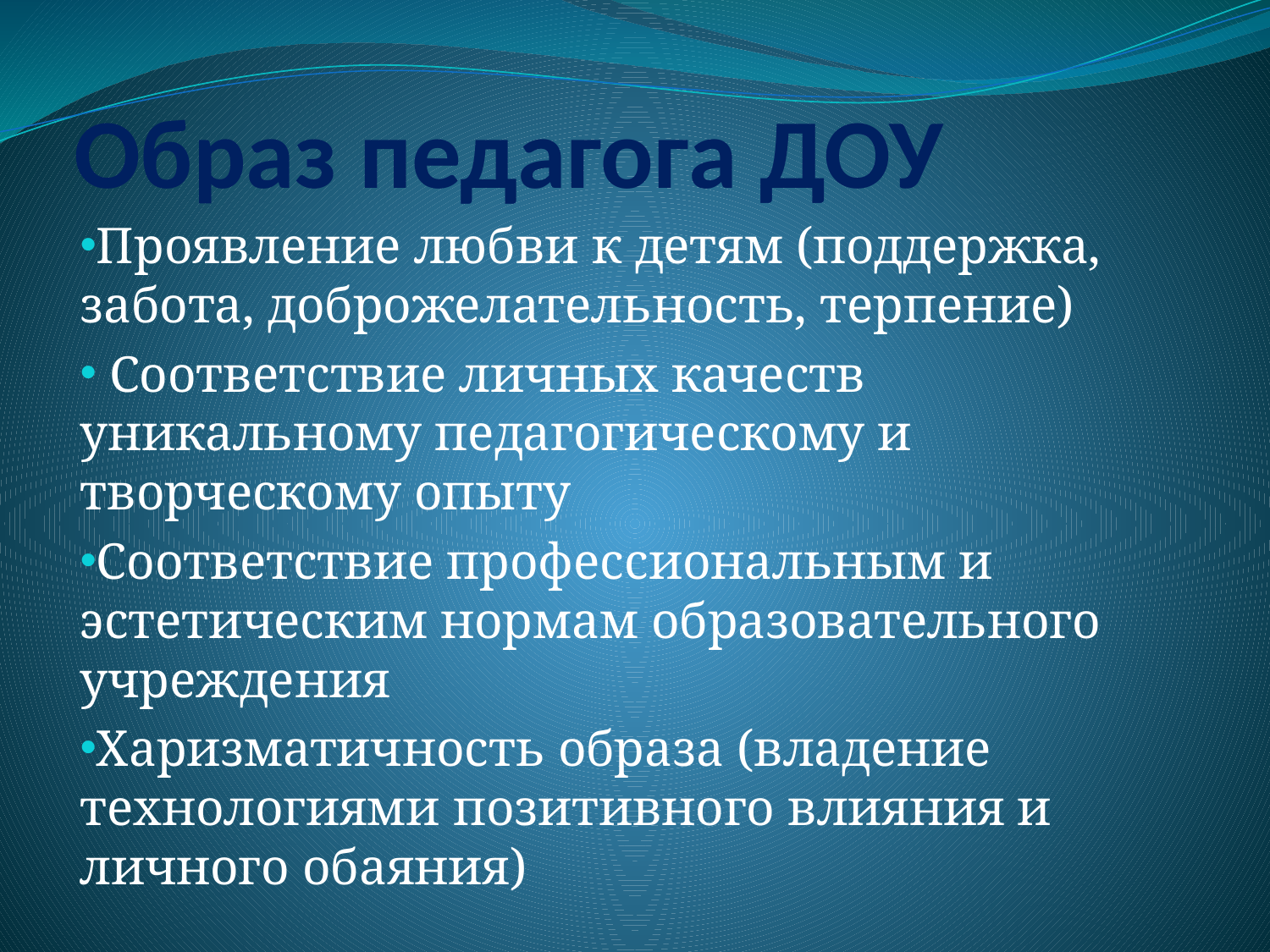

# Образ педагога ДОУ
Проявление любви к детям (поддержка, забота, доброжелательность, терпение)
 Соответствие личных качеств уникальному педагогическому и творческому опыту
Соответствие профессиональным и эстетическим нормам образовательного учреждения
Харизматичность образа (владение технологиями позитивного влияния и личного обаяния)